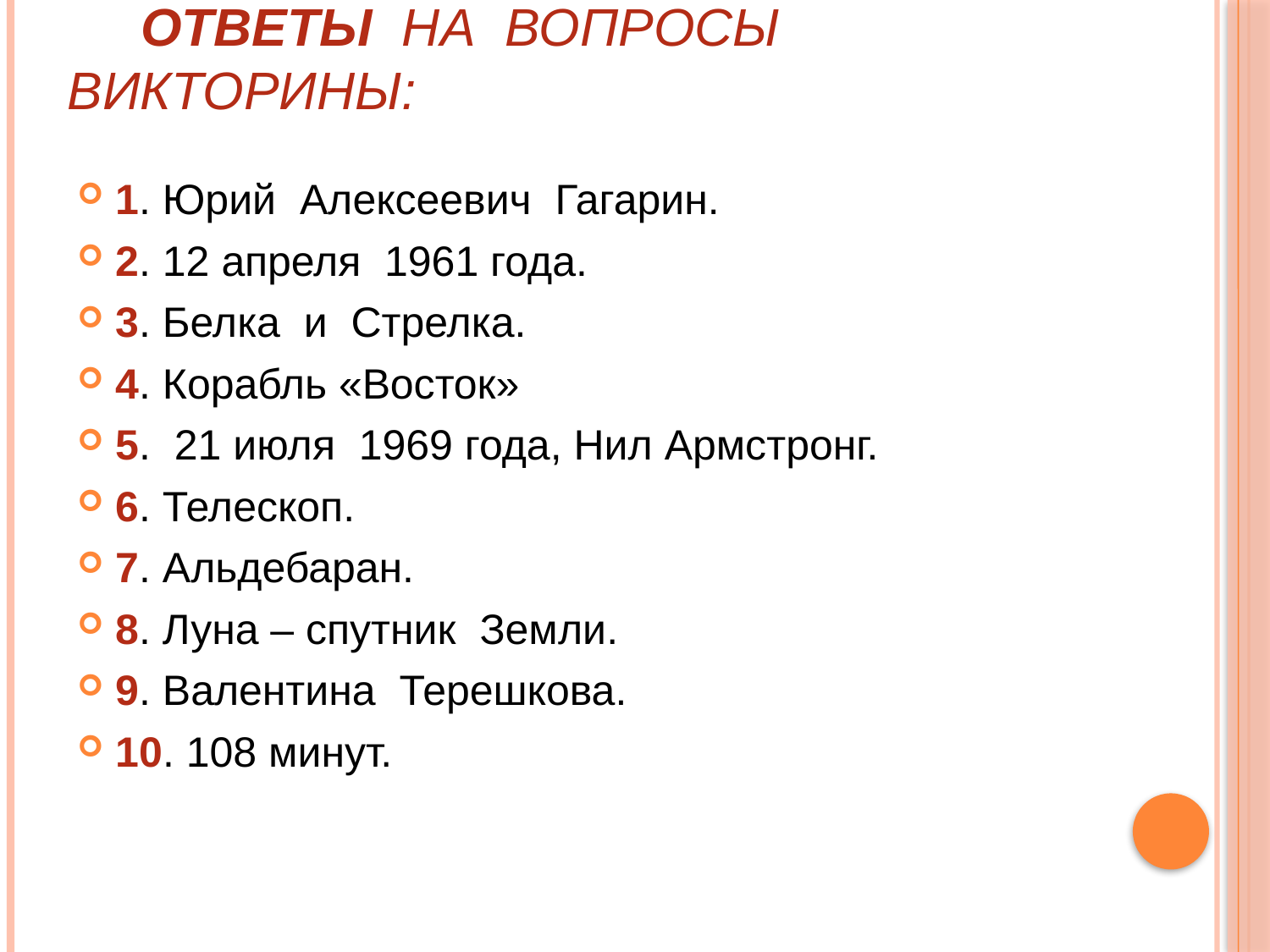

# Ответы  на  вопросы  викторины:
1. Юрий  Алексеевич  Гагарин.
2. 12 апреля  1961 года.
3. Белка  и  Стрелка.
4. Корабль «Восток»
5.  21 июля  1969 года, Нил Армстронг.
6. Телескоп.
7. Альдебаран.
8. Луна – спутник  Земли.
9. Валентина  Терешкова.
10. 108 минут.